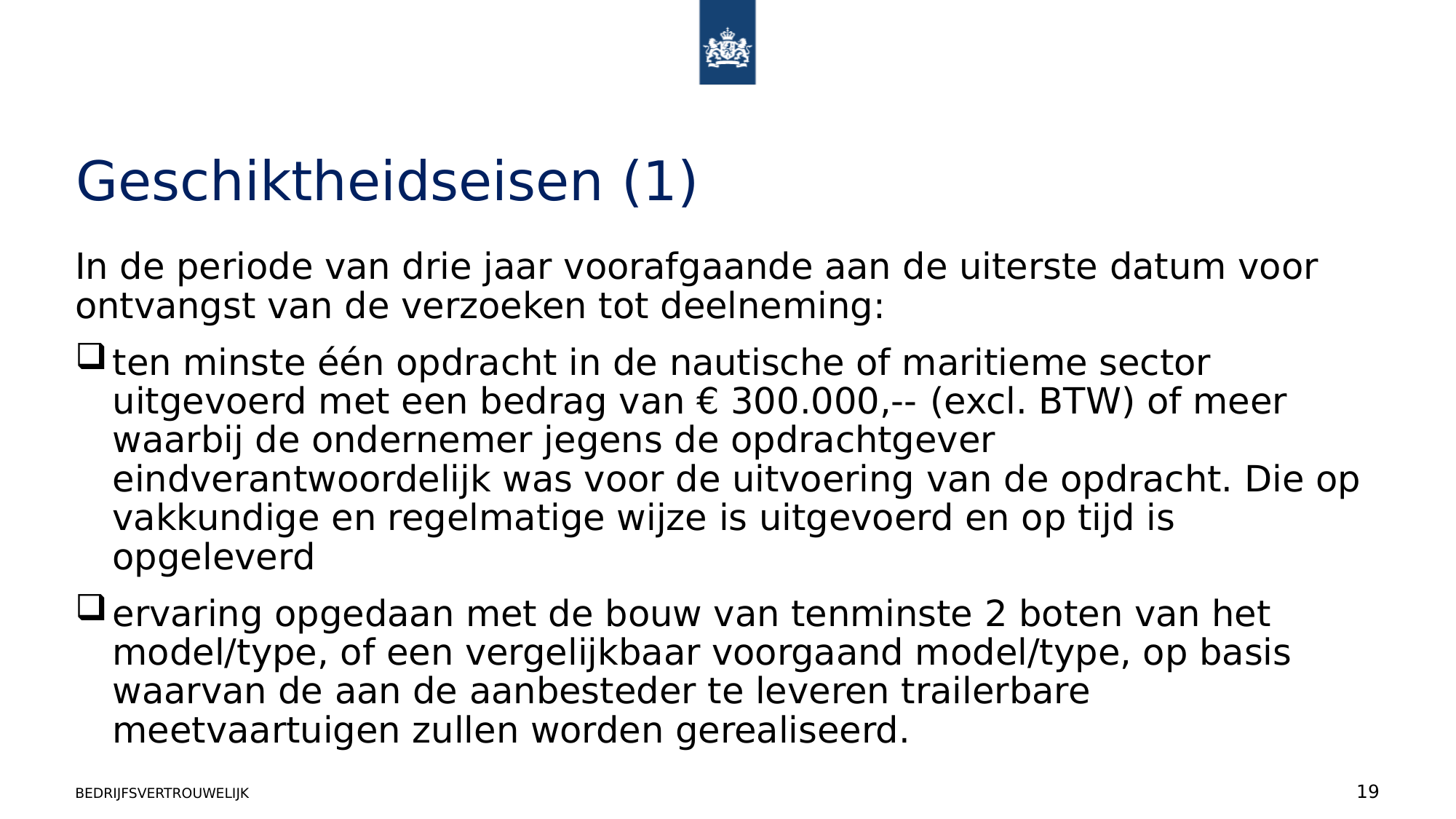

# Geschiktheidseisen (1)
In de periode van drie jaar voorafgaande aan de uiterste datum voor ontvangst van de verzoeken tot deelneming:
ten minste één opdracht in de nautische of maritieme sector uitgevoerd met een bedrag van € 300.000,-- (excl. BTW) of meer waarbij de ondernemer jegens de opdrachtgever eindverantwoordelijk was voor de uitvoering van de opdracht. Die op vakkundige en regelmatige wijze is uitgevoerd en op tijd is opgeleverd
ervaring opgedaan met de bouw van tenminste 2 boten van het model/type, of een vergelijkbaar voorgaand model/type, op basis waarvan de aan de aanbesteder te leveren trailerbare meetvaartuigen zullen worden gerealiseerd.
BEDRIJFSVERTROUWELIJK
19